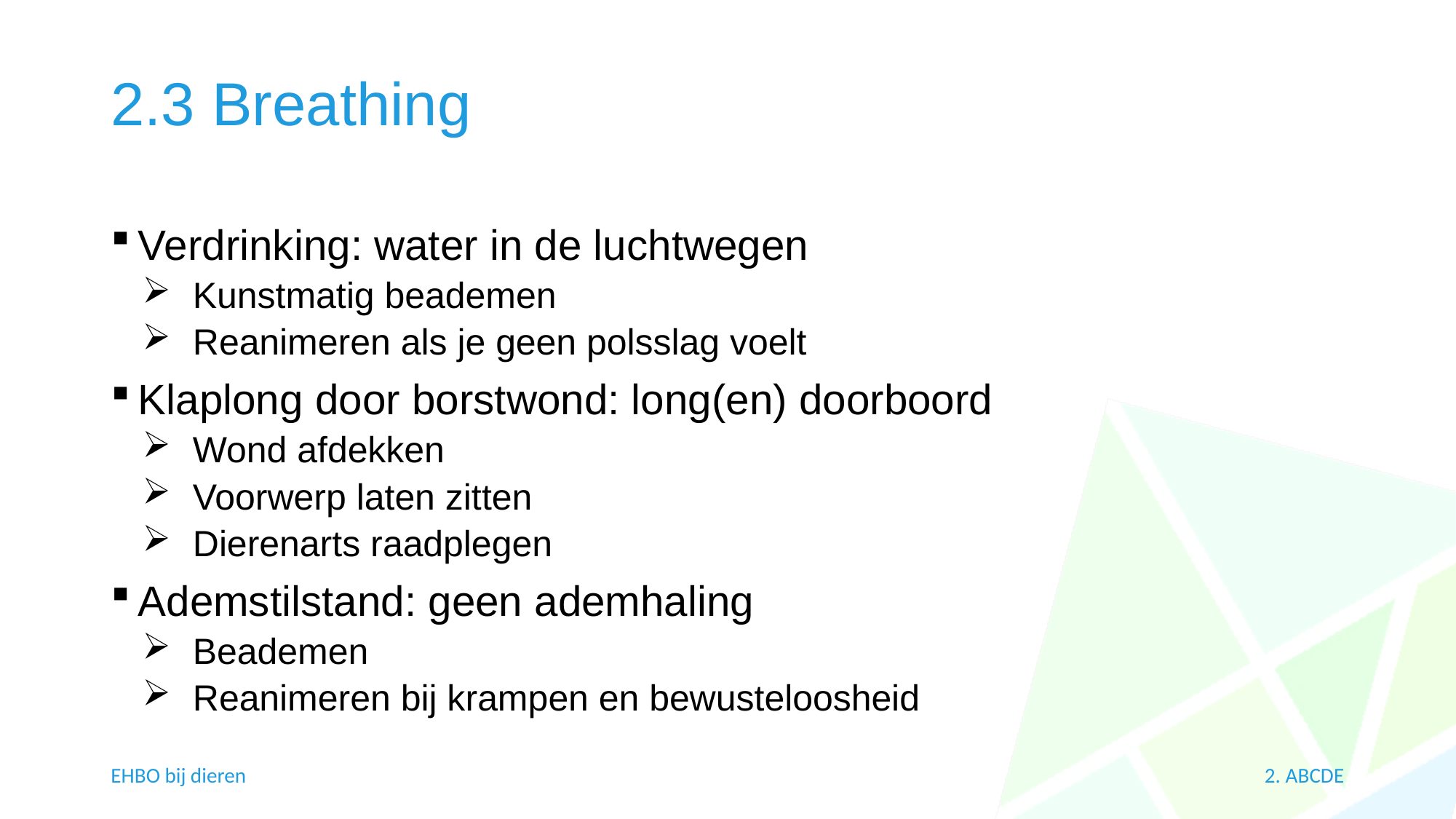

# 2.3 Breathing
Verdrinking: water in de luchtwegen
Kunstmatig beademen
Reanimeren als je geen polsslag voelt
Klaplong door borstwond: long(en) doorboord
Wond afdekken
Voorwerp laten zitten
Dierenarts raadplegen
Ademstilstand: geen ademhaling
Beademen
Reanimeren bij krampen en bewusteloosheid
EHBO bij dieren
2. ABCDE